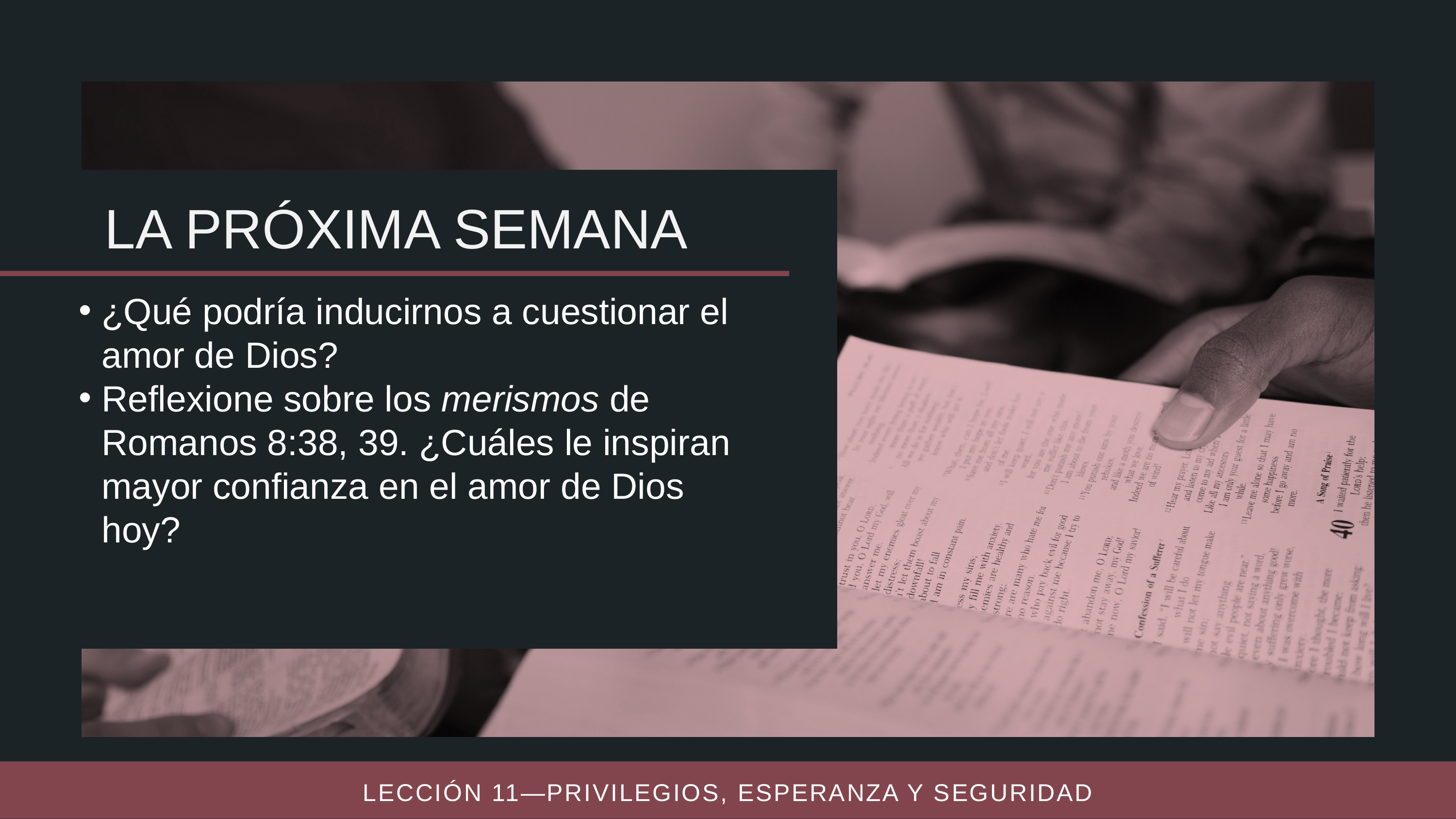

¿Qué podría inducirnos a cuestionar el amor de Dios?
Reflexione sobre los merismos de Romanos 8:38, 39. ¿Cuáles le inspiran mayor confianza en el amor de Dios hoy?